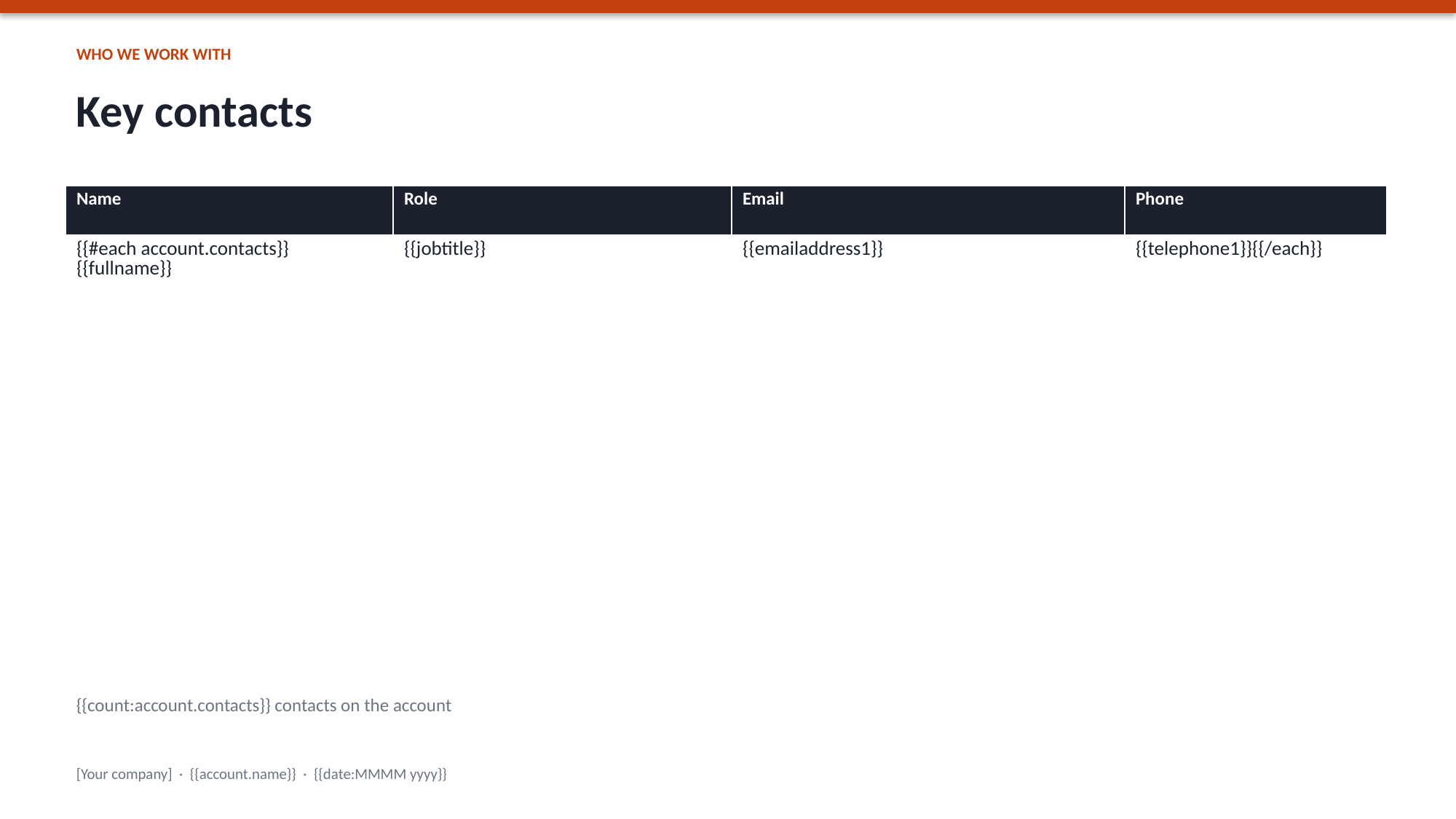

WHO WE WORK WITH
Key contacts
| Name | Role | Email | Phone |
| --- | --- | --- | --- |
| {{#each account.contacts}}{{fullname}} | {{jobtitle}} | {{emailaddress1}} | {{telephone1}}{{/each}} |
{{count:account.contacts}} contacts on the account
[Your company]  ·  {{account.name}}  ·  {{date:MMMM yyyy}}